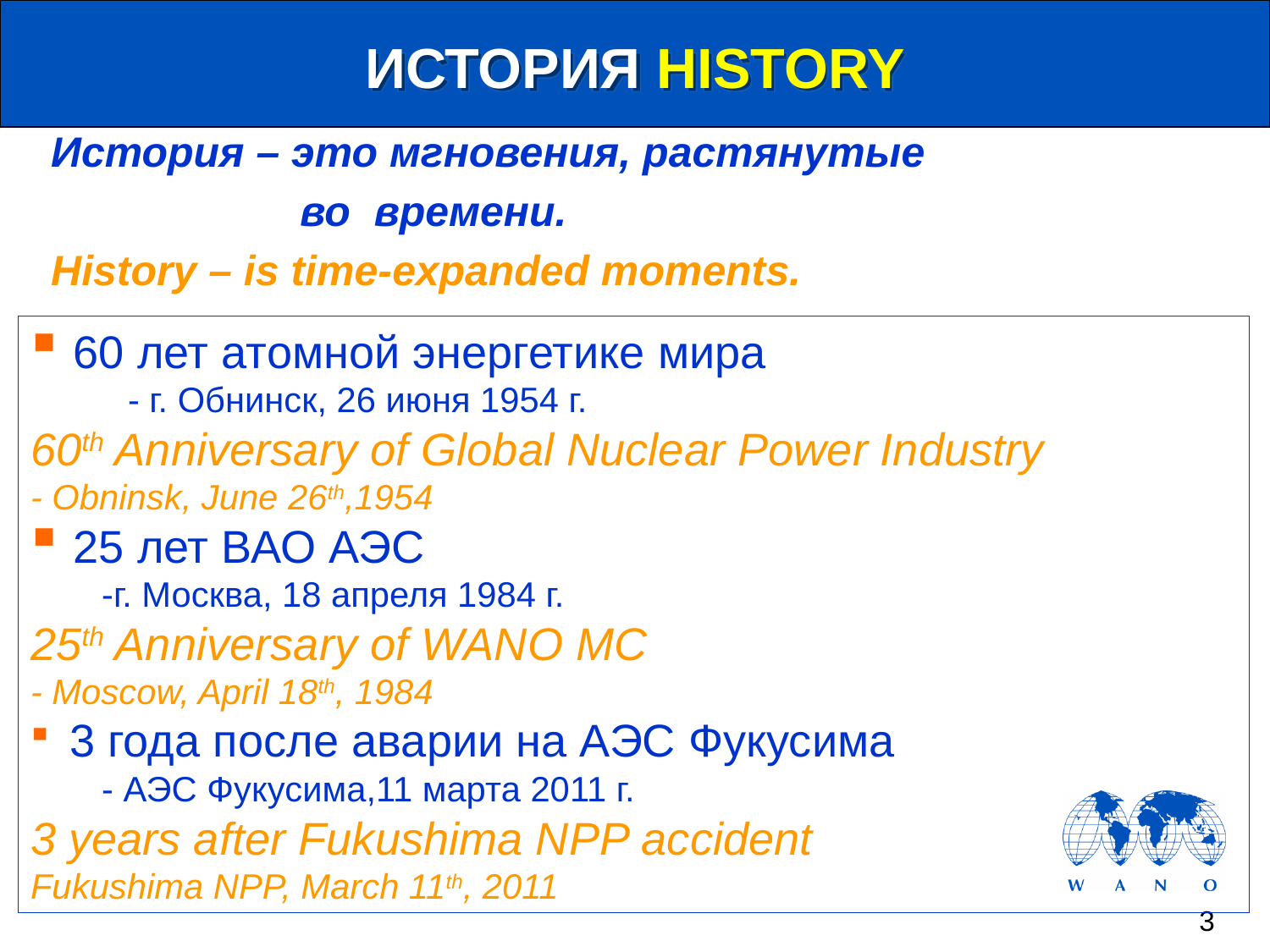

# ИСТОРИЯ HISTORY
История – это мгновения, растянутые
                     во  времени.
History – is time-expanded moments.

 60 лет атомной энергетике мира
          - г. Обнинск, 26 июня 1954 г.
60th Anniversary of Global Nuclear Power Industry
- Obninsk, June 26th,1954
 25 лет ВАО АЭС
        -г. Москва, 18 апреля 1984 г.
25th Anniversary of WANO MC
- Moscow, April 18th, 1984
 3 года после аварии на АЭС Фукусима
        - АЭС Фукусима,11 марта 2011 г.
3 years after Fukushima NPP accident
Fukushima NPP, March 11th, 2011
3